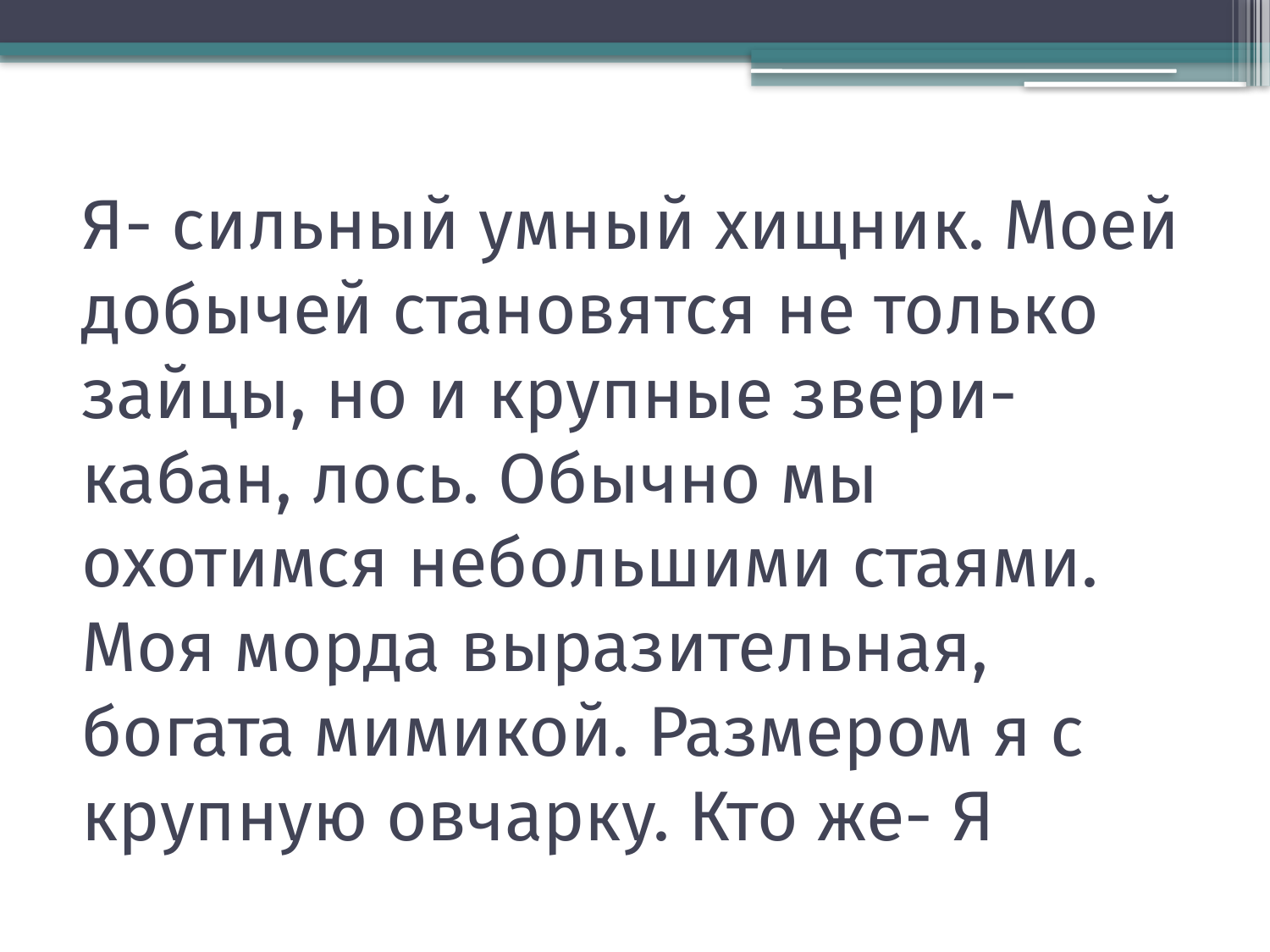

# Я- сильный умный хищник. Моей добычей становятся не только зайцы, но и крупные звери- кабан, лось. Обычно мы охотимся небольшими стаями. Моя морда выразительная, богата мимикой. Размером я с крупную овчарку. Кто же- Я